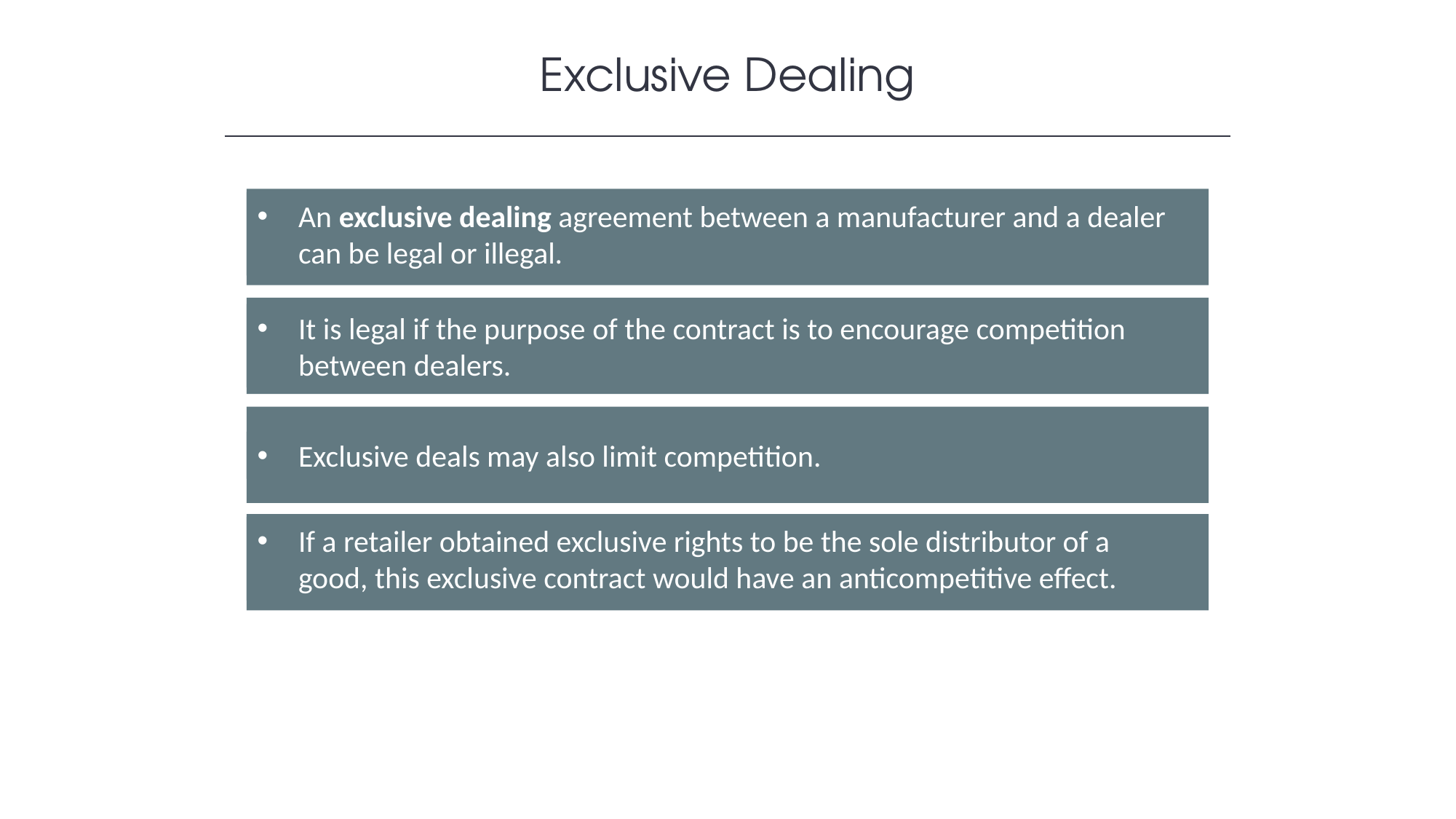

Exclusive Dealing

An exclusive dealing agreement between a manufacturer and a dealer can be legal or illegal.

It is legal if the purpose of the contract is to encourage competition between dealers.

Exclusive deals may also limit competition.

If a retailer obtained exclusive rights to be the sole distributor of a good, this exclusive contract would have an anticompetitive effect.